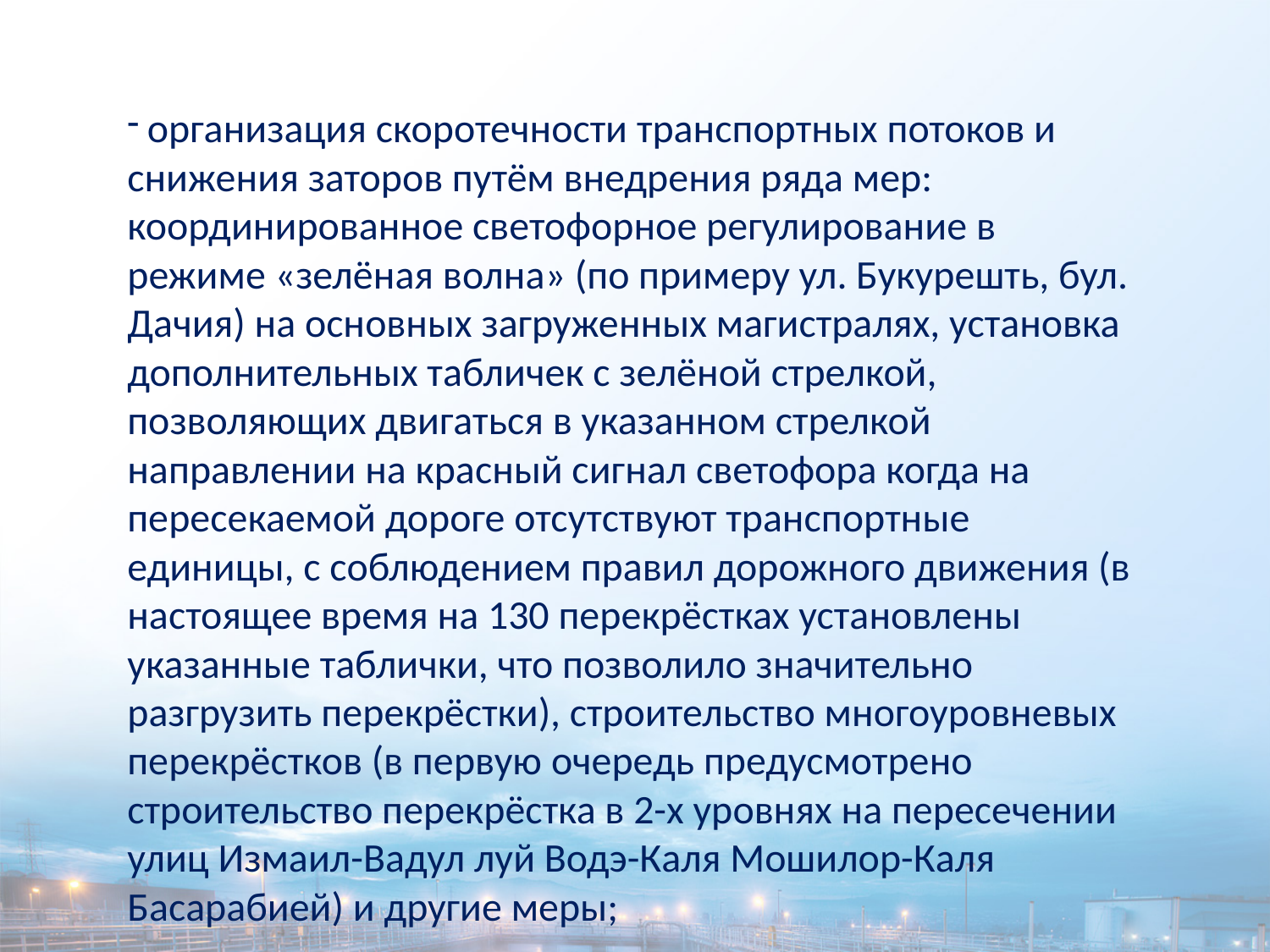

организация скоротечности транспортных потоков и снижения заторов путём внедрения ряда мер: координированное светофорное регулирование в режиме «зелёная волна» (по примеру ул. Букурешть, бул. Дачия) на основных загруженных магистралях, установка дополнительных табличек с зелёной стрелкой, позволяющих двигаться в указанном стрелкой направлении на красный сигнал светофора когда на пересекаемой дороге отсутствуют транспортные единицы, с соблюдением правил дорожного движения (в настоящее время на 130 перекрёстках установлены указанные таблички, что позволило значительно разгрузить перекрёстки), строительство многоуровневых перекрёстков (в первую очередь предусмотрено строительство перекрёстка в 2-х уровнях на пересечении улиц Измаил-Вадул луй Водэ-Каля Мошилор-Каля Басарабией) и другие меры;